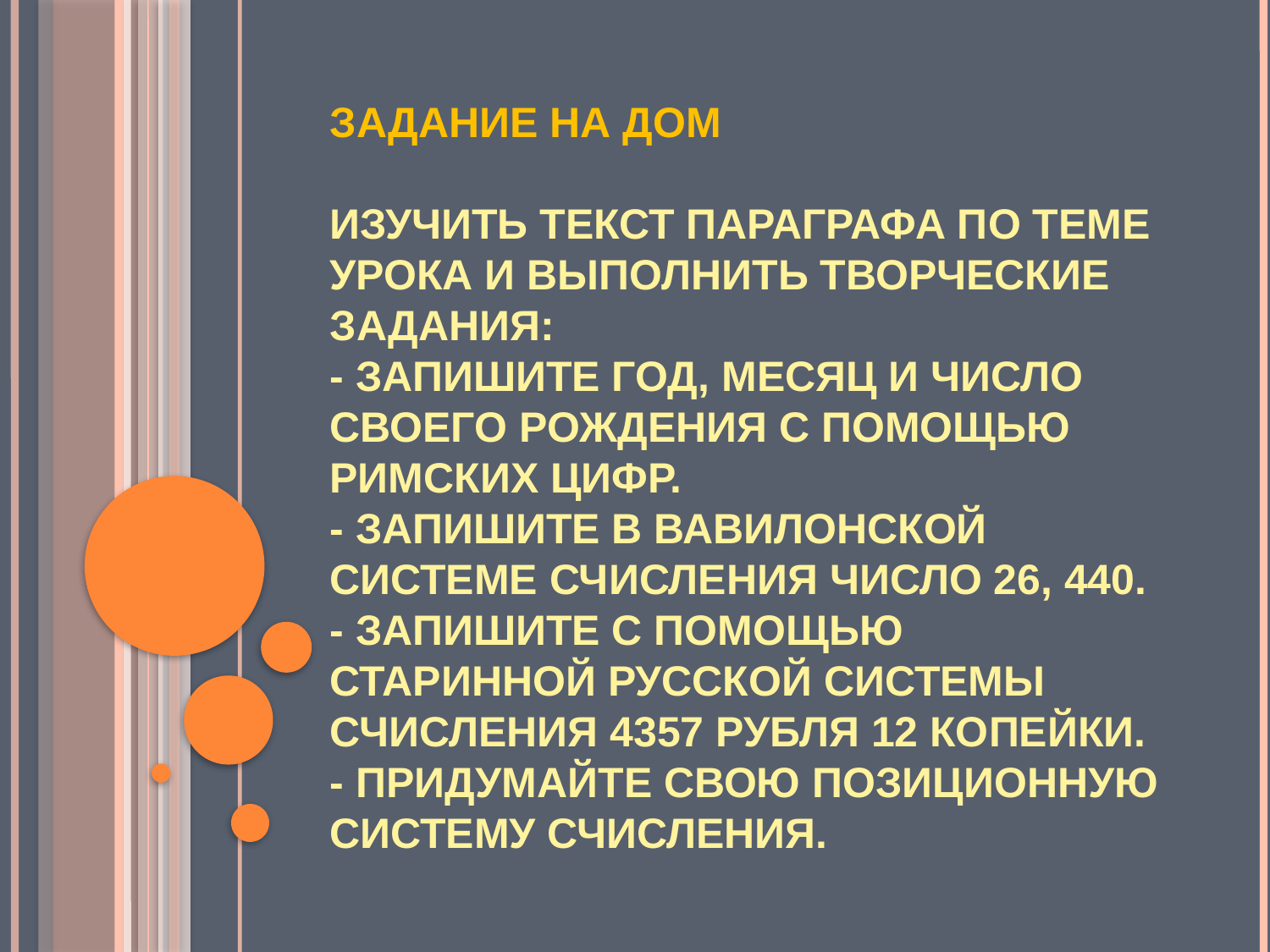

# Задание на дом Изучить текст параграфа по теме урока и выполнить творческие задания: - Запишите год, месяц и число своего рождения с помощью римских цифр. - Запишите в вавилонской системе счисления число 26, 440. - Запишите с помощью старинной русской системы счисления 4357 рубля 12 копейки. - Придумайте свою позиционную систему счисления.